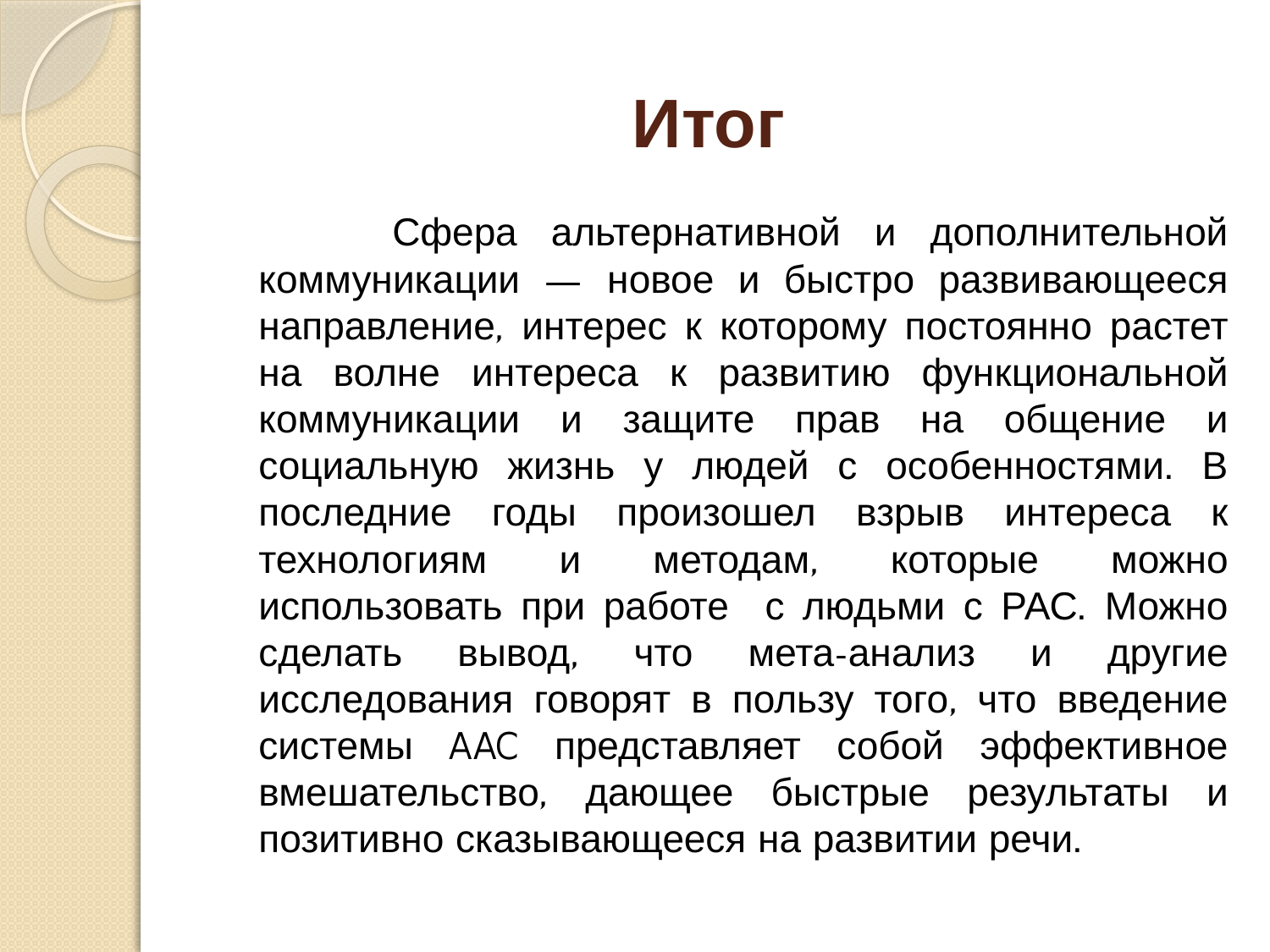

# Итог
     Сфера альтернативной и дополнительной коммуникации — новое и быстро развивающееся направление, интерес к которому постоянно растет на волне интереса к развитию функциональной коммуникации и защите прав на общение и социальную жизнь у людей с особенностями. В последние годы произошел взрыв интереса к технологиям и методам, которые можно использовать при работе  с людьми с РАС. Можно сделать вывод, что мета-анализ и другие исследования говорят в пользу того, что введение системы AAC представляет собой эффективное вмешательство, дающее быстрые результаты и позитивно сказывающееся на развитии речи.